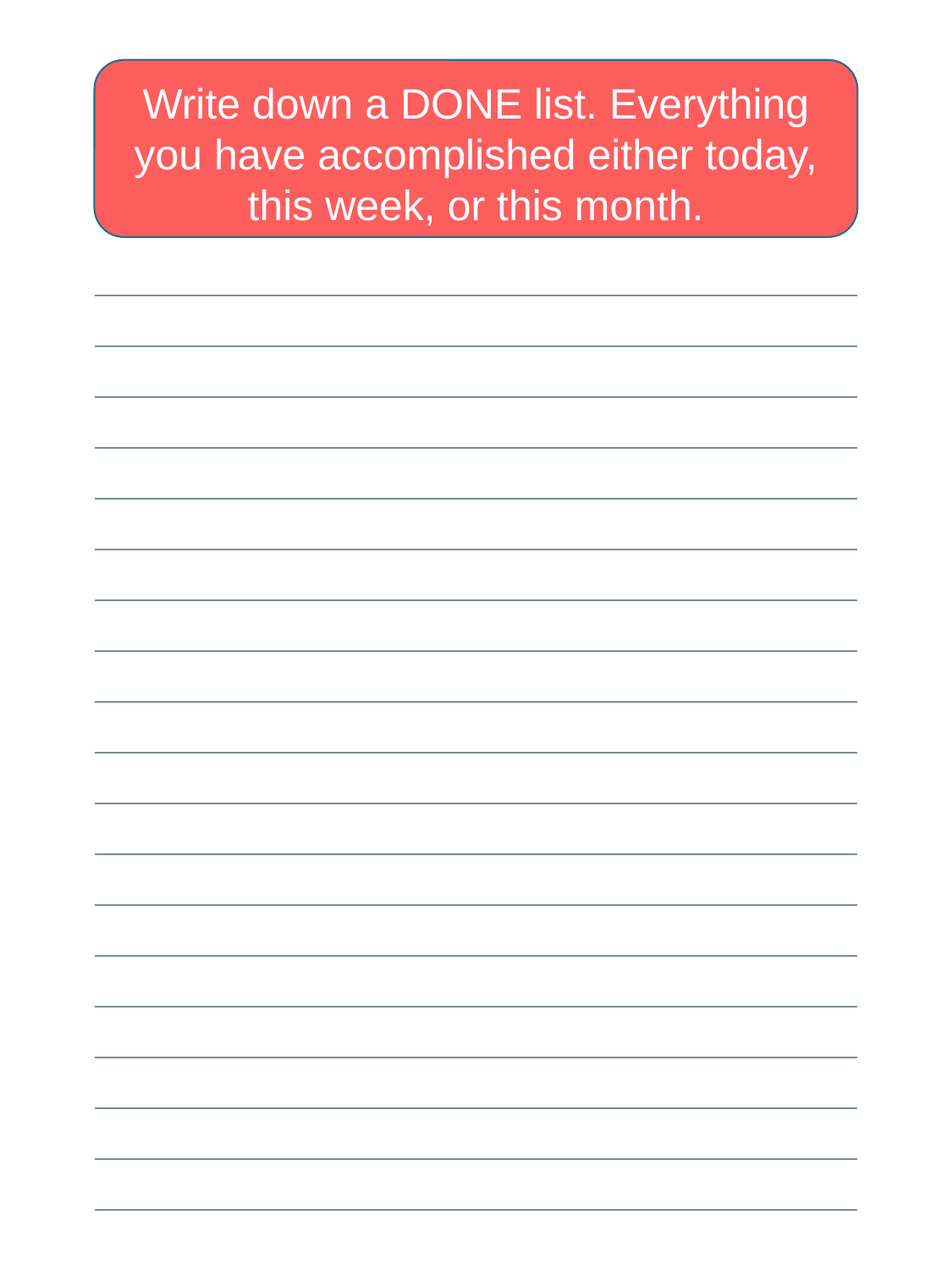

Write down a DONE list. Everything you have accomplished either today, this week, or this month.
|  |
| --- |
|  |
|  |
|  |
|  |
|  |
|  |
|  |
|  |
|  |
|  |
|  |
|  |
|  |
|  |
|  |
|  |
|  |